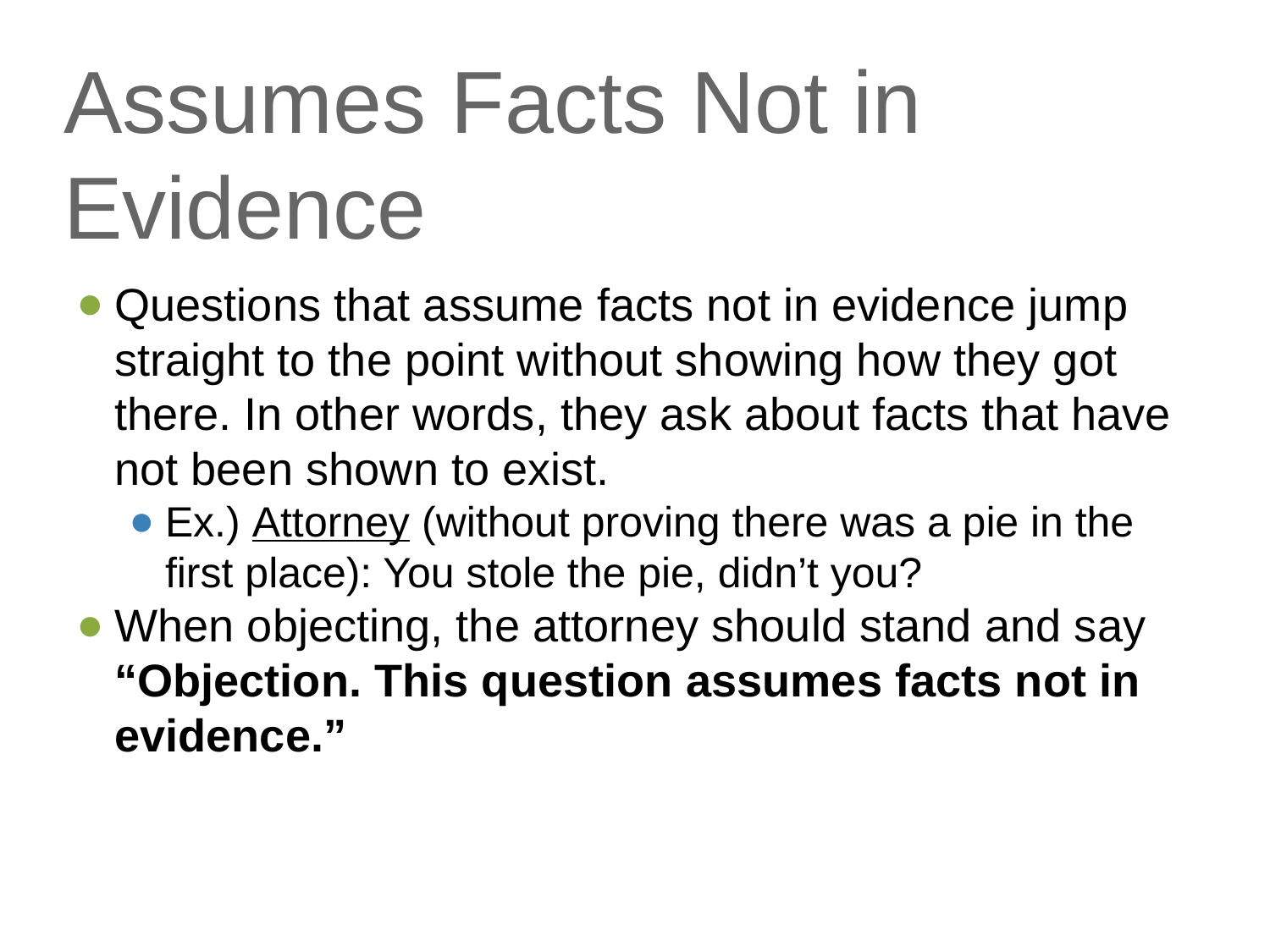

# Assumes Facts Not in Evidence
Questions that assume facts not in evidence jump straight to the point without showing how they got there. In other words, they ask about facts that have not been shown to exist.
Ex.) Attorney (without proving there was a pie in the first place): You stole the pie, didn’t you?
When objecting, the attorney should stand and say “Objection. This question assumes facts not in evidence.”